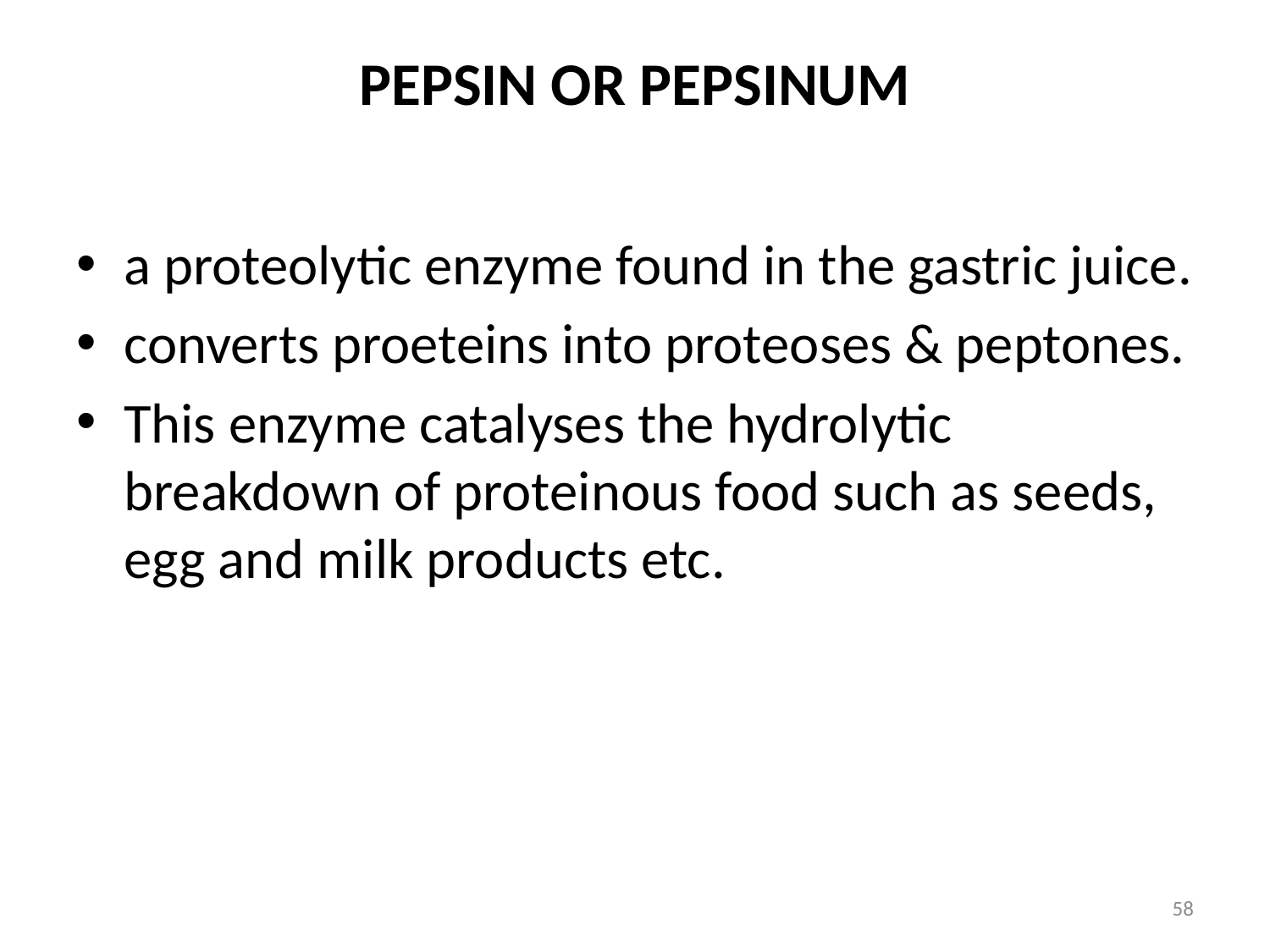

# PEPSIN OR PEPSINUM
a proteolytic enzyme found in the gastric juice.
converts proeteins into proteoses & peptones.
This enzyme catalyses the hydrolytic breakdown of proteinous food such as seeds, egg and milk products etc.

58